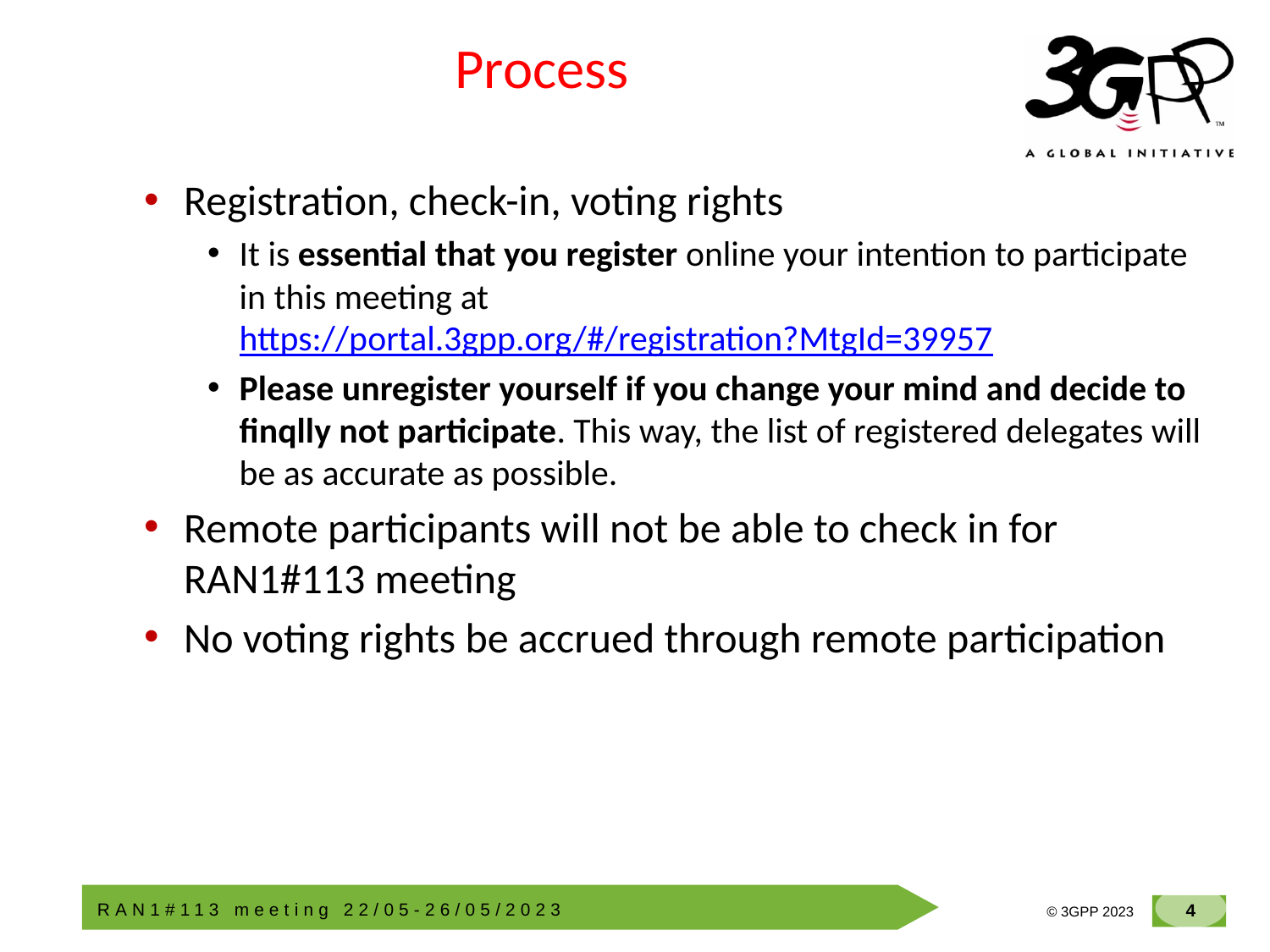

# Process
Registration, check-in, voting rights
It is essential that you register online your intention to participate in this meeting at https://portal.3gpp.org/#/registration?MtgId=39957
Please unregister yourself if you change your mind and decide to finqlly not participate. This way, the list of registered delegates will be as accurate as possible.
Remote participants will not be able to check in for RAN1#113 meeting
No voting rights be accrued through remote participation